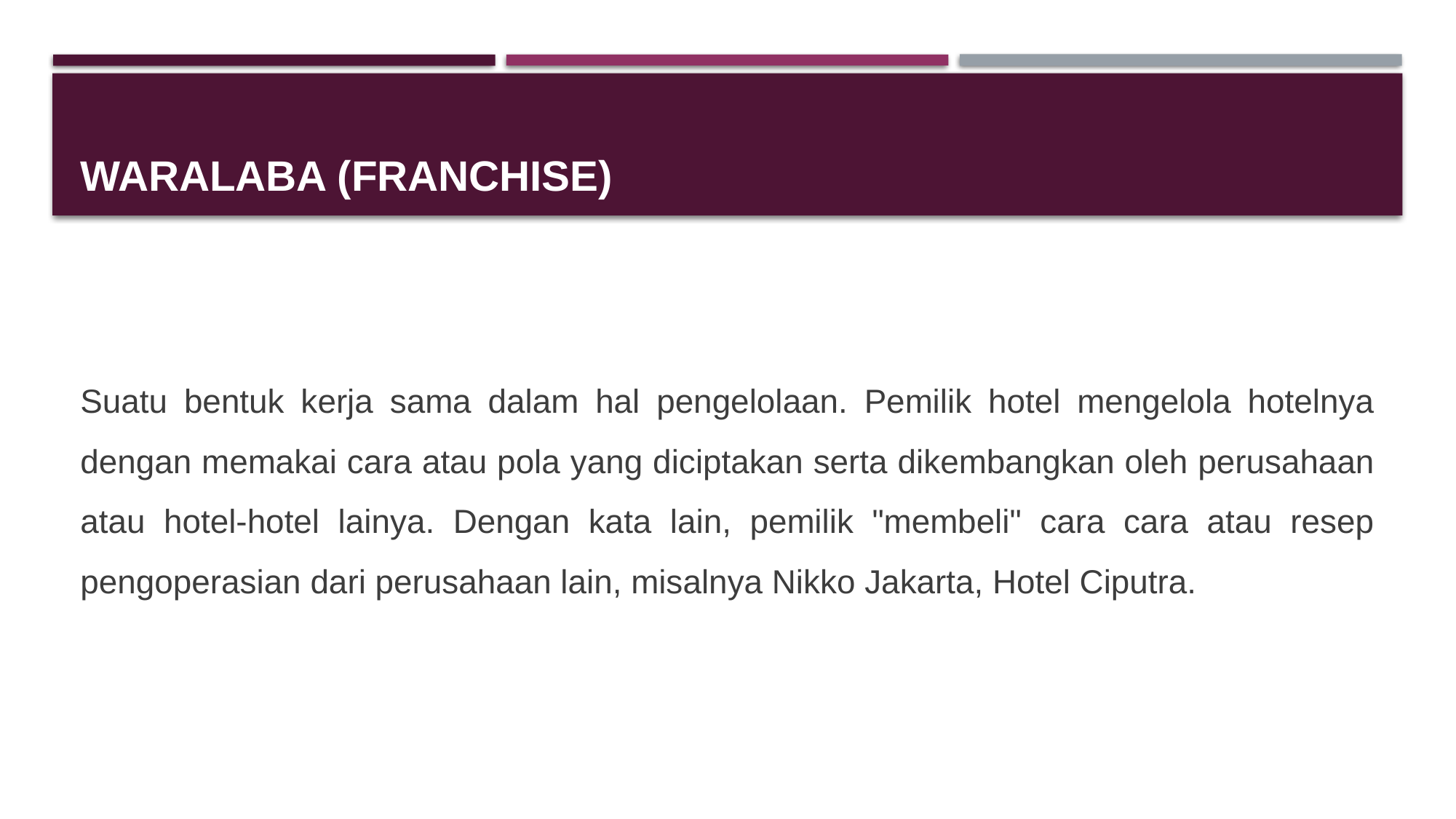

# Waralaba (Franchise)
Suatu bentuk kerja sama dalam hal pengelolaan. Pemilik hotel mengelola hotelnya dengan memakai cara atau pola yang diciptakan serta dikembangkan oleh perusahaan atau hotel-hotel lainya. Dengan kata lain, pemilik "membeli" cara cara atau resep pengoperasian dari perusahaan lain, misalnya Nikko Jakarta, Hotel Ciputra.